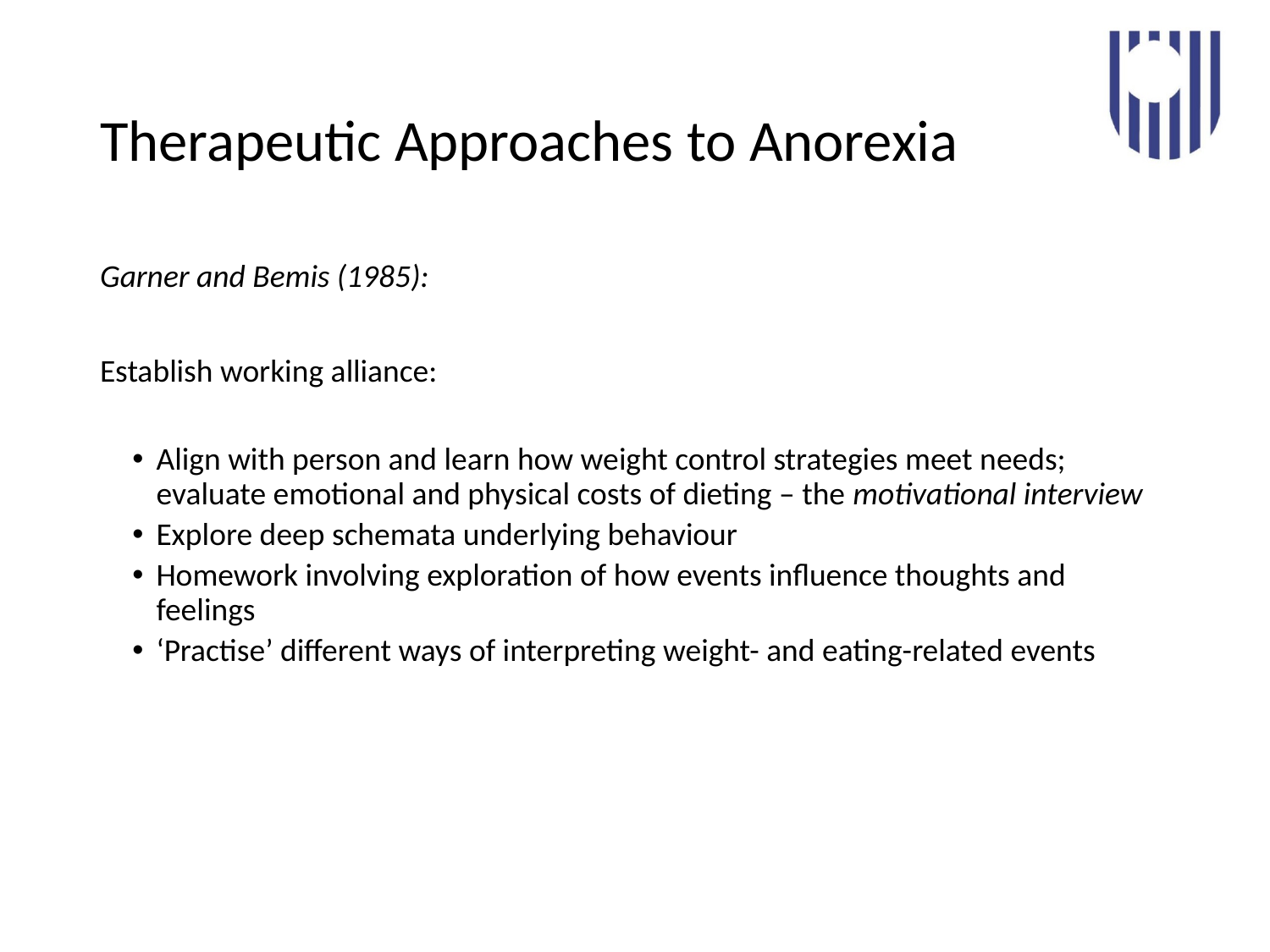

# Therapeutic Approaches to Anorexia
Garner and Bemis (1985):

Establish working alliance:

Align with person and learn how weight control strategies meet needs; evaluate emotional and physical costs of dieting – the motivational interview
Explore deep schemata underlying behaviour
Homework involving exploration of how events influence thoughts and feelings
‘Practise’ different ways of interpreting weight- and eating-related events